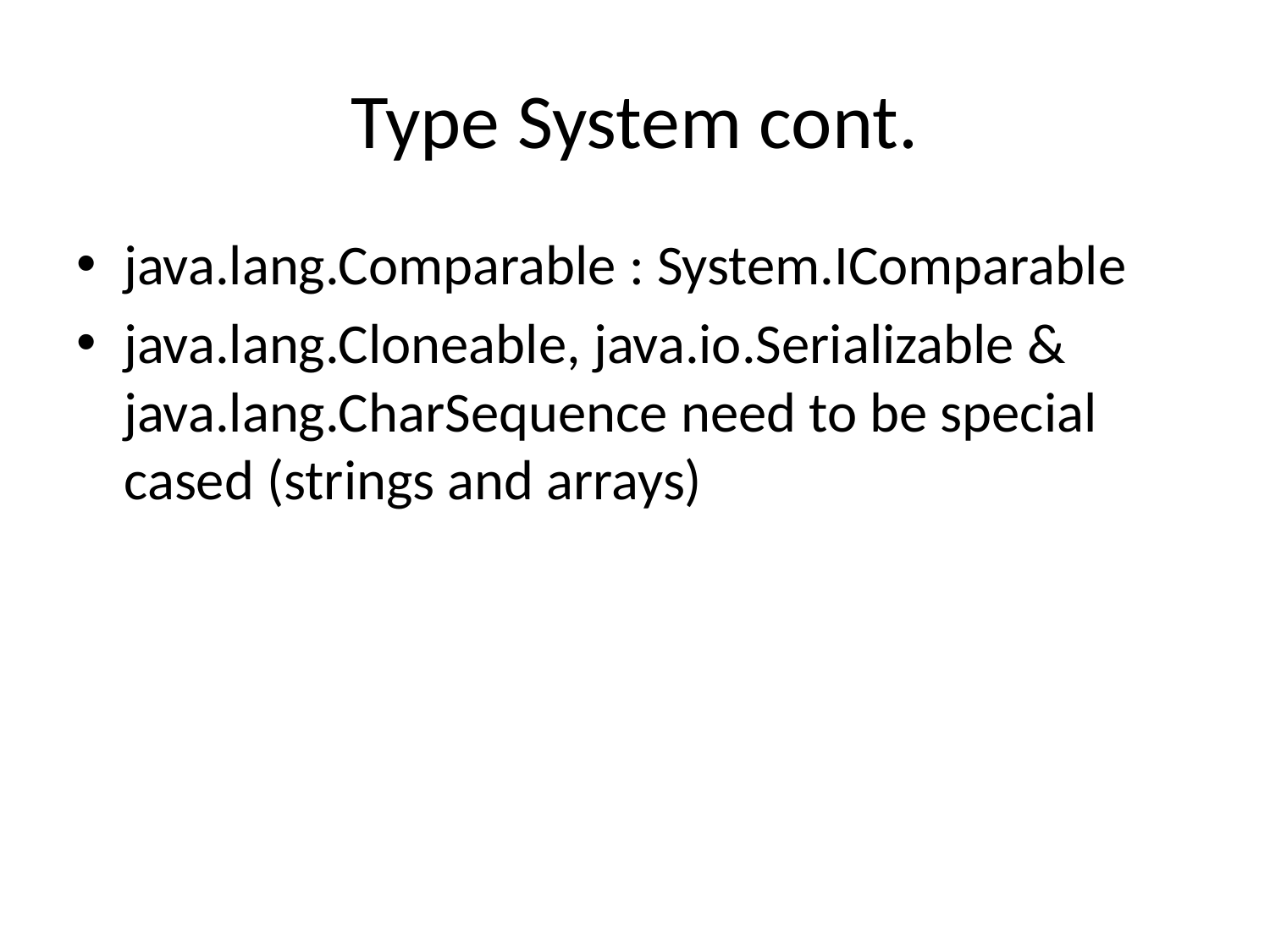

# Type System cont.
java.lang.Comparable : System.IComparable
java.lang.Cloneable, java.io.Serializable & java.lang.CharSequence need to be special cased (strings and arrays)